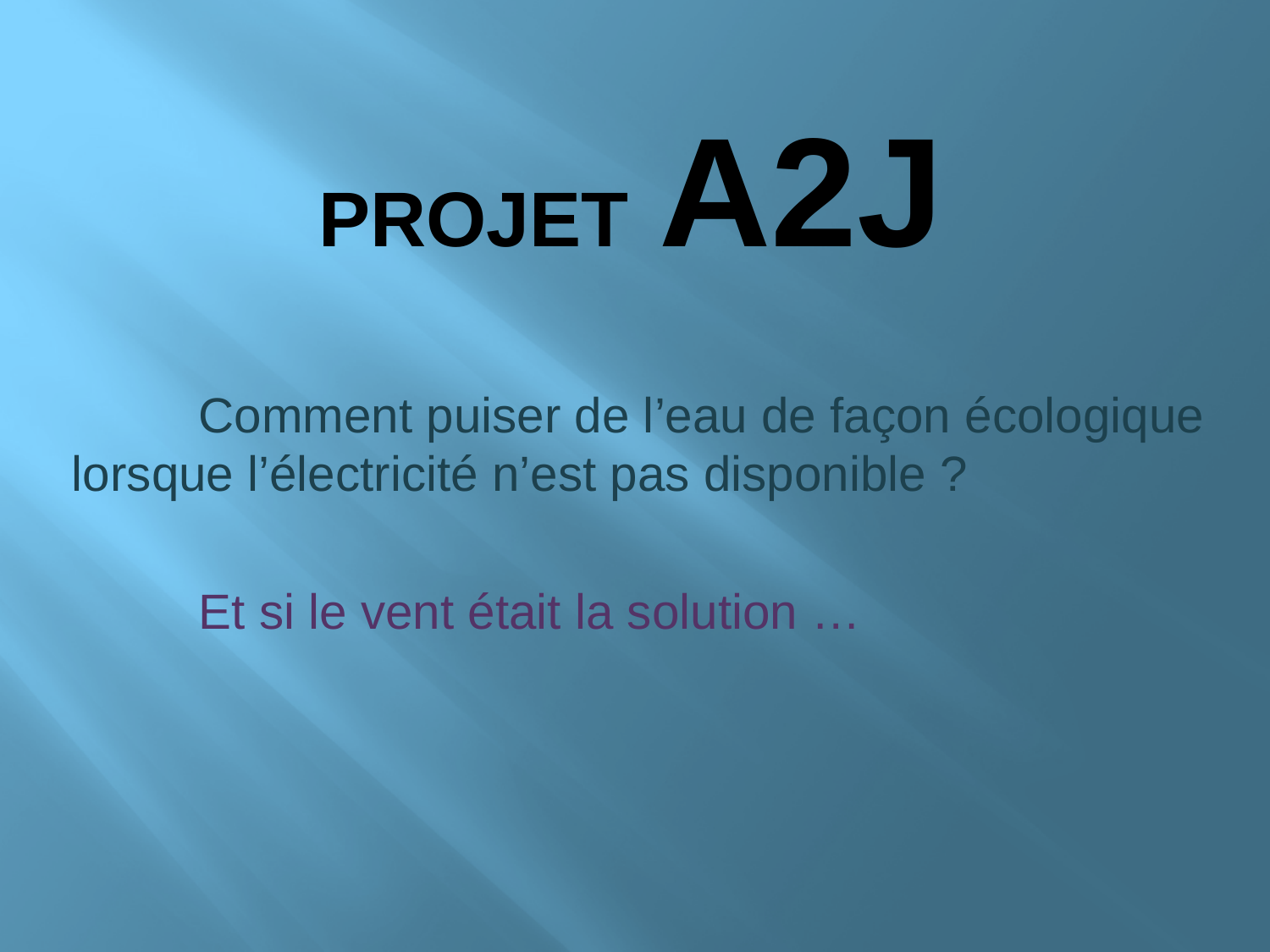

# Projet A2J
	Comment puiser de l’eau de façon écologique lorsque l’électricité n’est pas disponible ?

	Et si le vent était la solution …